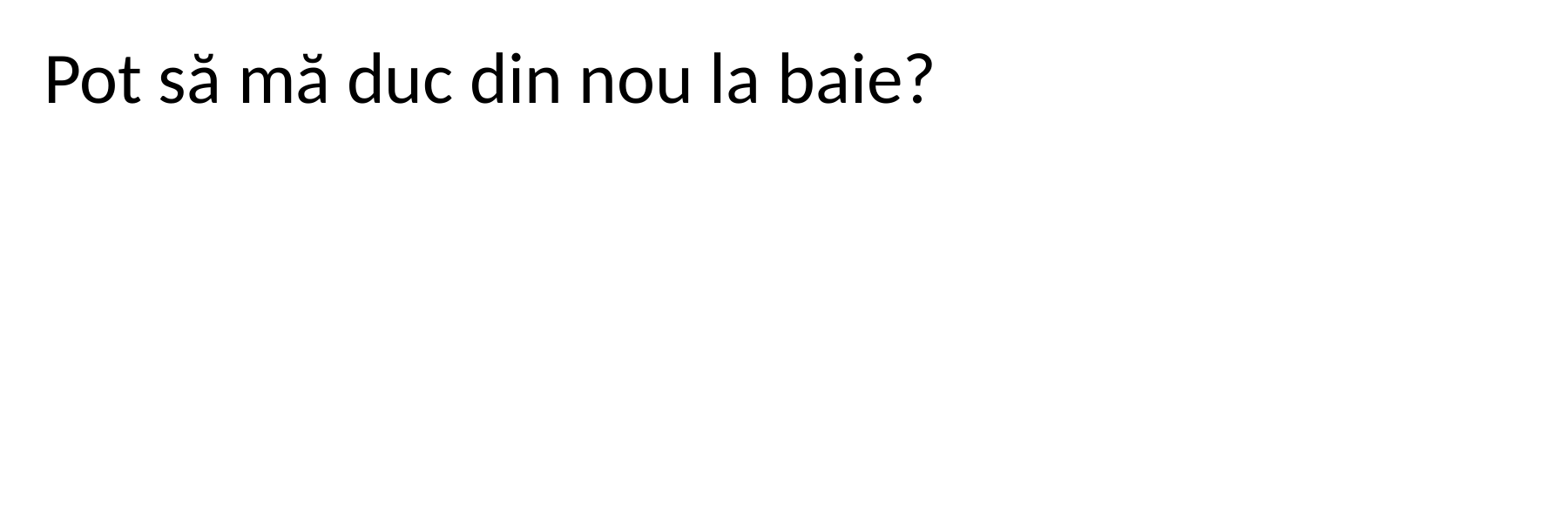

Pot să mă duc din nou la baie?